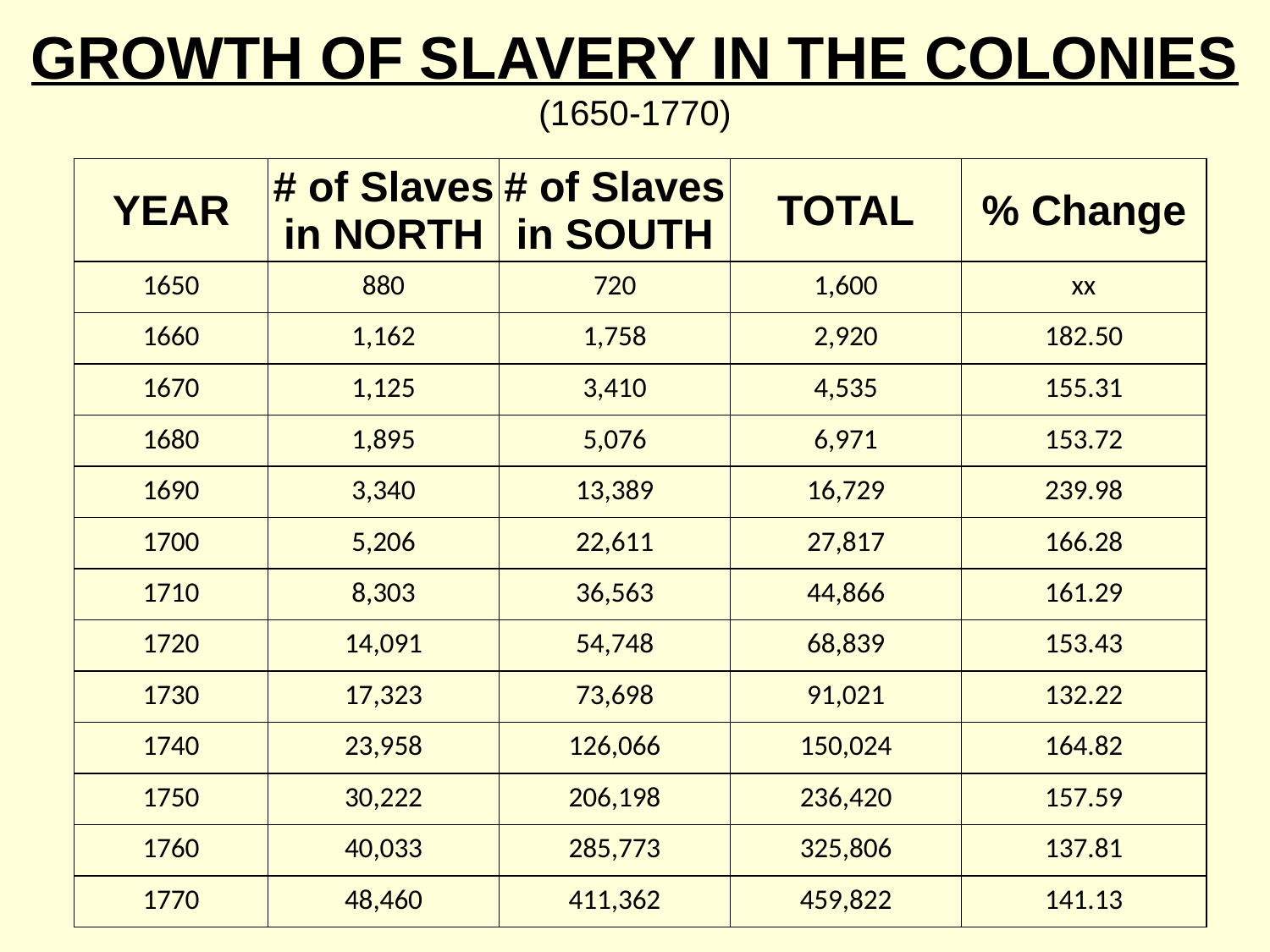

# GROWTH OF SLAVERY IN THE COLONIES (1650-1770)
| YEAR | # of Slaves in NORTH | # of Slaves in SOUTH | TOTAL | % Change |
| --- | --- | --- | --- | --- |
| 1650 | 880 | 720 | 1,600 | xx |
| 1660 | 1,162 | 1,758 | 2,920 | 182.50 |
| 1670 | 1,125 | 3,410 | 4,535 | 155.31 |
| 1680 | 1,895 | 5,076 | 6,971 | 153.72 |
| 1690 | 3,340 | 13,389 | 16,729 | 239.98 |
| 1700 | 5,206 | 22,611 | 27,817 | 166.28 |
| 1710 | 8,303 | 36,563 | 44,866 | 161.29 |
| 1720 | 14,091 | 54,748 | 68,839 | 153.43 |
| 1730 | 17,323 | 73,698 | 91,021 | 132.22 |
| 1740 | 23,958 | 126,066 | 150,024 | 164.82 |
| 1750 | 30,222 | 206,198 | 236,420 | 157.59 |
| 1760 | 40,033 | 285,773 | 325,806 | 137.81 |
| 1770 | 48,460 | 411,362 | 459,822 | 141.13 |